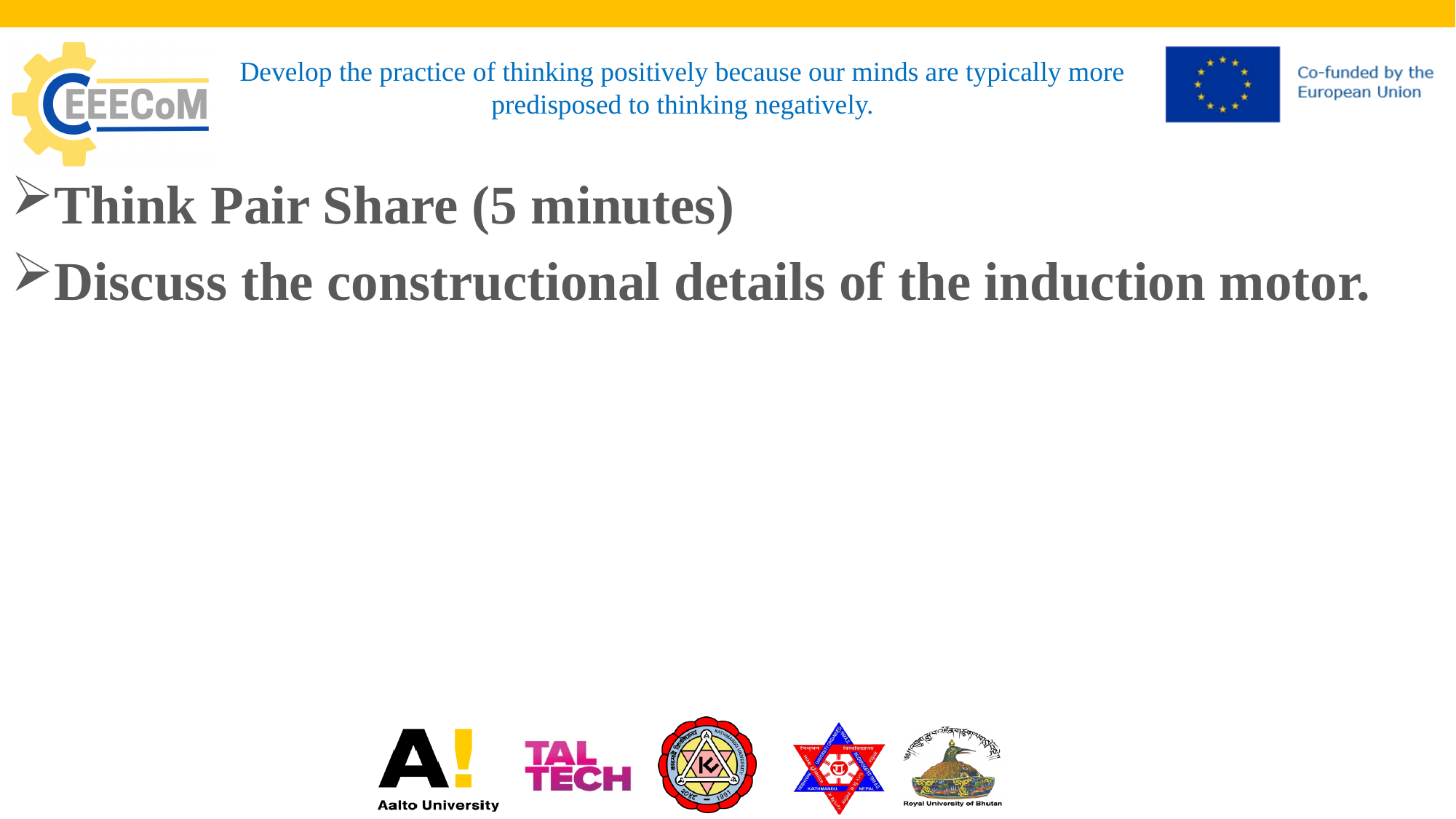

# Develop the practice of thinking positively because our minds are typically more predisposed to thinking negatively.
Think Pair Share (5 minutes)
Discuss the constructional details of the induction motor.